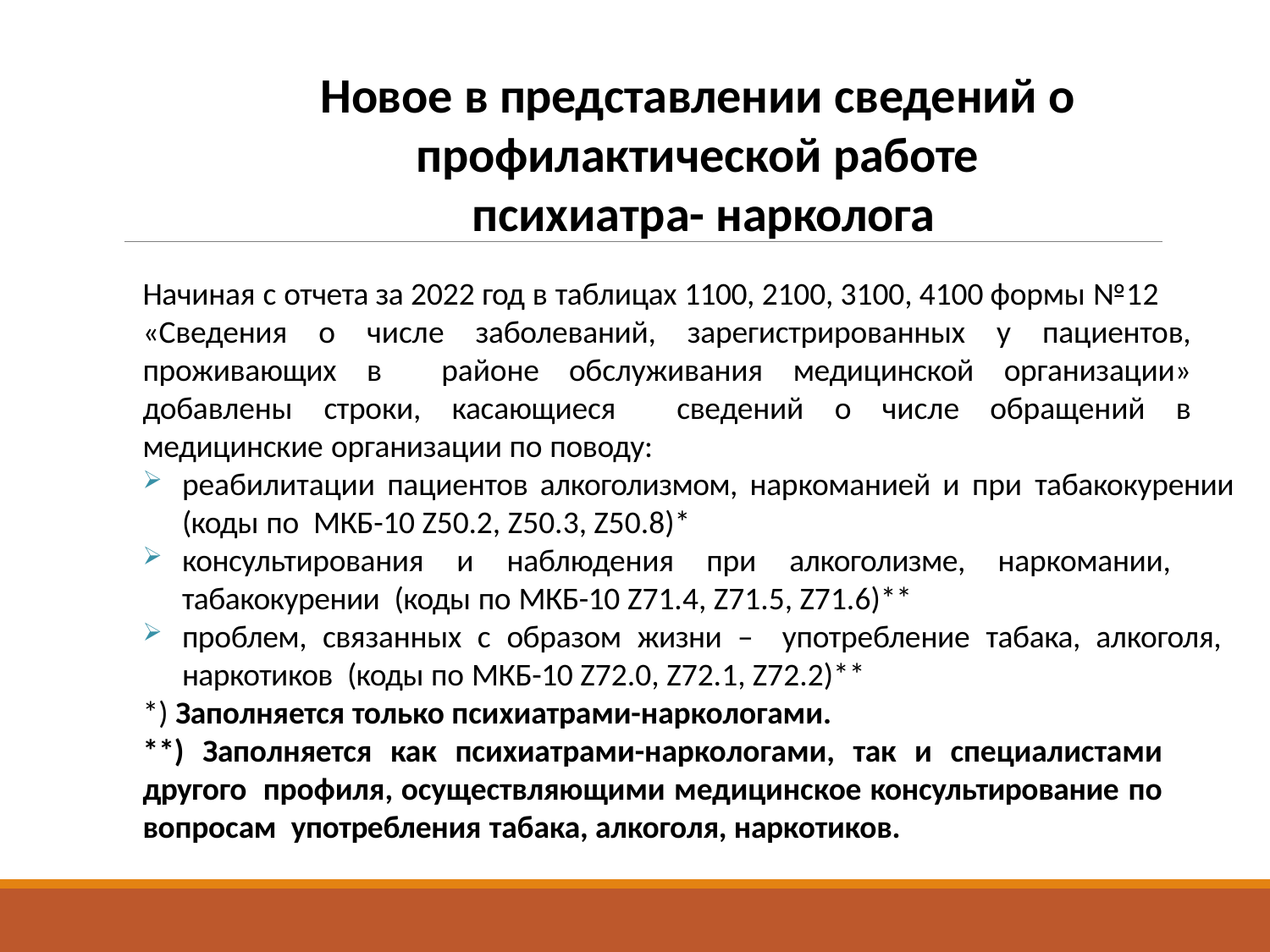

# Новое в представлении сведений о  профилактической работе психиатра- нарколога
Начиная с отчета за 2022 год в таблицах 1100, 2100, 3100, 4100 формы №12
«Сведения о числе заболеваний, зарегистрированных у пациентов, проживающих в  районе обслуживания медицинской организации» добавлены строки, касающиеся  сведений о числе обращений в медицинские организации по поводу:
реабилитации пациентов алкоголизмом, наркоманией и при табакокурении (коды по  МКБ-10 Z50.2, Z50.3, Z50.8)*
консультирования и наблюдения при алкоголизме, наркомании, табакокурении  (коды по МКБ-10 Z71.4, Z71.5, Z71.6)**
проблем, связанных с образом жизни – употребление табака, алкоголя, наркотиков  (коды по МКБ-10 Z72.0, Z72.1, Z72.2)**
*) Заполняется только психиатрами-наркологами.
**) Заполняется как психиатрами-наркологами, так и специалистами другого  профиля, осуществляющими медицинское консультирование по вопросам  употребления табака, алкоголя, наркотиков.